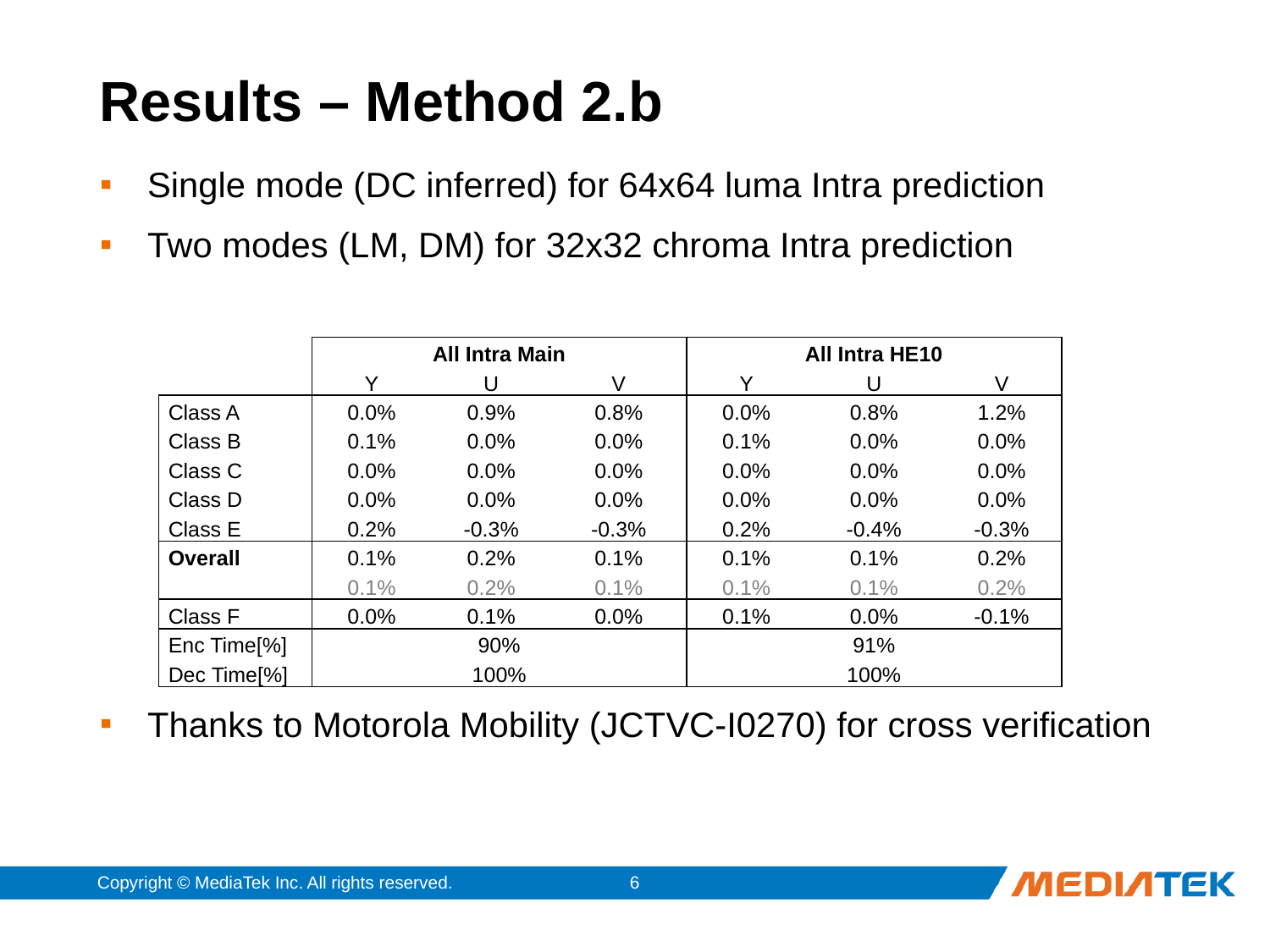

# Results – Method 2.b
Single mode (DC inferred) for 64x64 luma Intra prediction
Two modes (LM, DM) for 32x32 chroma Intra prediction

Thanks to Motorola Mobility (JCTVC-I0270) for cross verification
|  | All Intra Main |  |  | All Intra HE10 |  |  |
| --- | --- | --- | --- | --- | --- | --- |
|  | Y | U | V | Y | U | V |
| Class A | 0.0% | 0.9% | 0.8% | 0.0% | 0.8% | 1.2% |
| Class B | 0.1% | 0.0% | 0.0% | 0.1% | 0.0% | 0.0% |
| Class C | 0.0% | 0.0% | 0.0% | 0.0% | 0.0% | 0.0% |
| Class D | 0.0% | 0.0% | 0.0% | 0.0% | 0.0% | 0.0% |
| Class E | 0.2% | -0.3% | -0.3% | 0.2% | -0.4% | -0.3% |
| Overall | 0.1% | 0.2% | 0.1% | 0.1% | 0.1% | 0.2% |
|  | 0.1% | 0.2% | 0.1% | 0.1% | 0.1% | 0.2% |
| Class F | 0.0% | 0.1% | 0.0% | 0.1% | 0.0% | -0.1% |
| Enc Time[%] | 90% |  |  | 91% |  |  |
| Dec Time[%] | 100% |  |  | 100% |  |  |
Copyright © MediaTek Inc. All rights reserved.
6